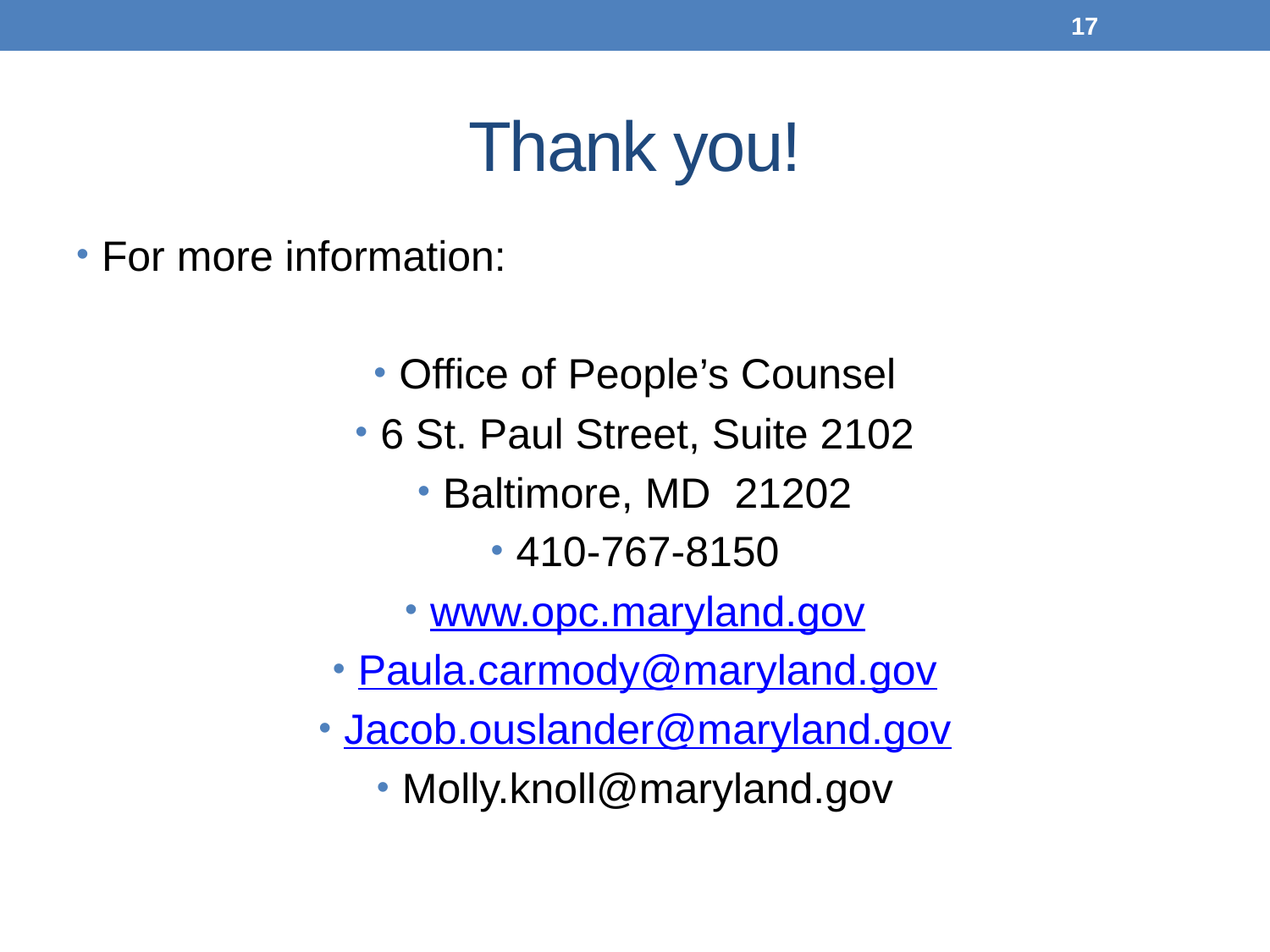

17
# Thank you!
For more information:

Office of People’s Counsel
6 St. Paul Street, Suite 2102
Baltimore, MD  21202
410-767-8150
www.opc.maryland.gov
Paula.carmody@maryland.gov
Jacob.ouslander@maryland.gov
Molly.knoll@maryland.gov